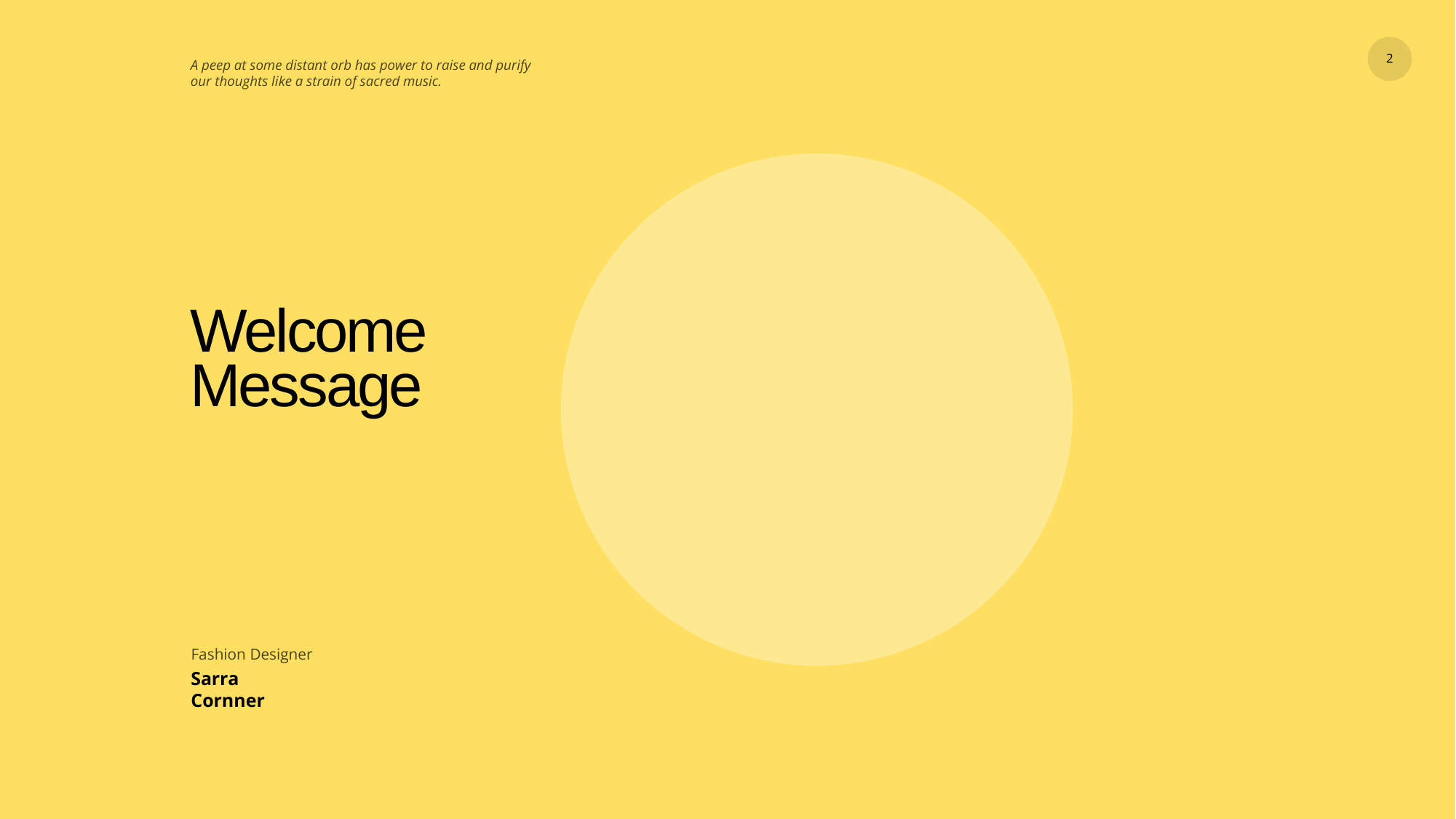

2
A peep at some distant orb has power to raise and purify our thoughts like a strain of sacred music.

# Welcome Message
Fashion Designer
Sarra
Cornner